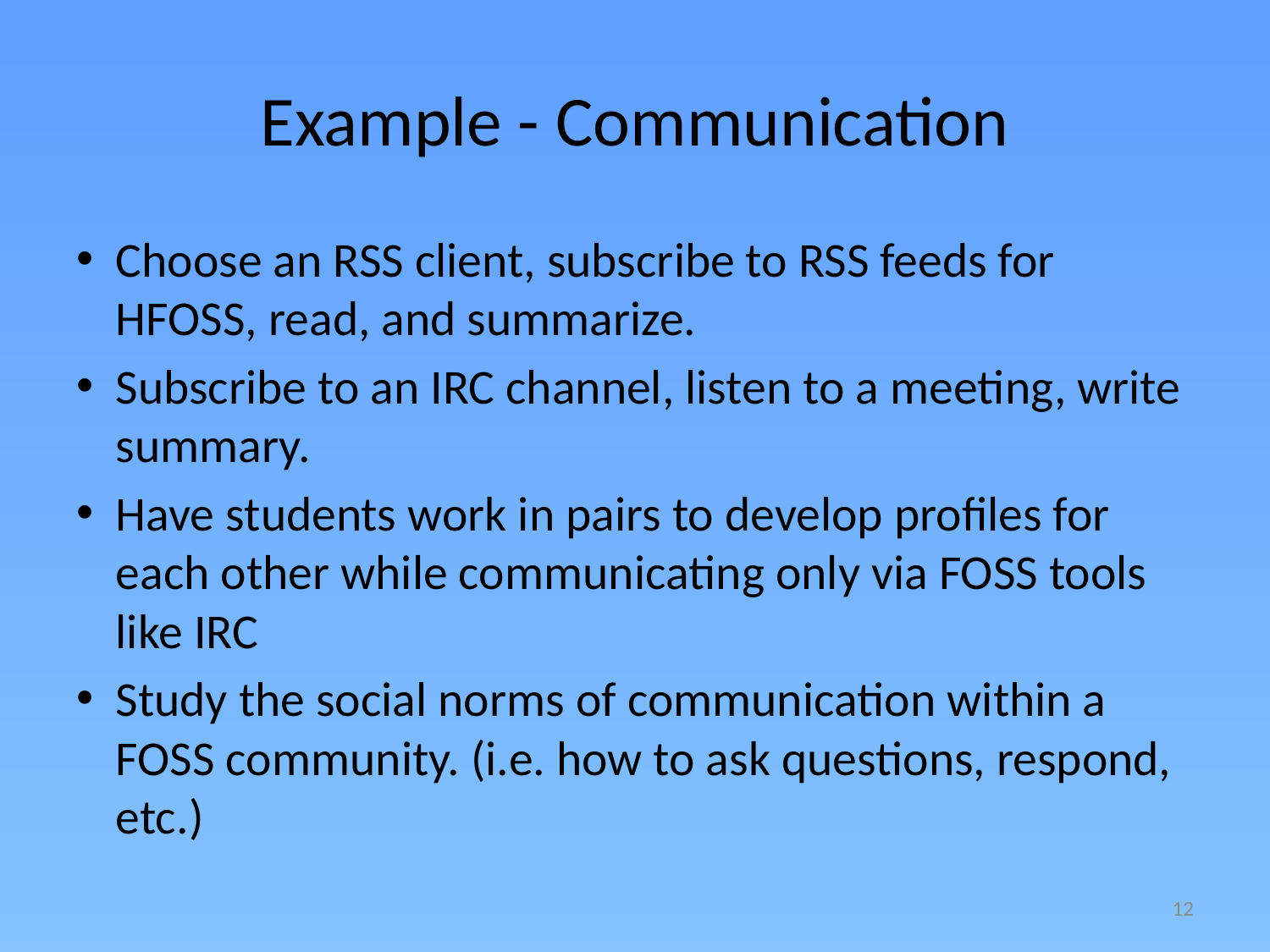

# Example - Communication
Choose an RSS client, subscribe to RSS feeds for HFOSS, read, and summarize.
Subscribe to an IRC channel, listen to a meeting, write summary.
Have students work in pairs to develop profiles for each other while communicating only via FOSS tools like IRC
Study the social norms of communication within a FOSS community. (i.e. how to ask questions, respond, etc.)

12